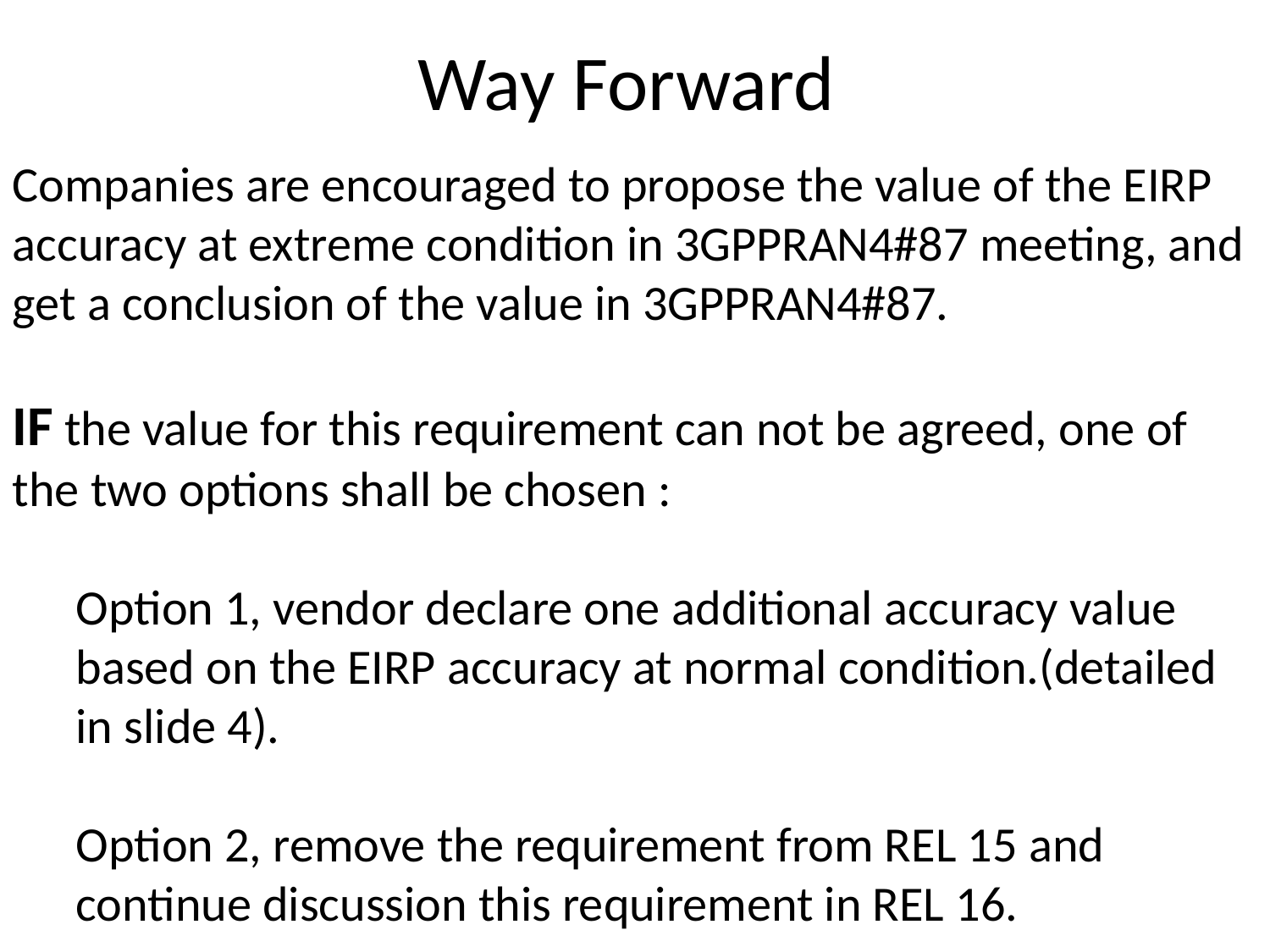

# Way Forward
Companies are encouraged to propose the value of the EIRP accuracy at extreme condition in 3GPPRAN4#87 meeting, and get a conclusion of the value in 3GPPRAN4#87.

IF the value for this requirement can not be agreed, one of the two options shall be chosen :

Option 1, vendor declare one additional accuracy value based on the EIRP accuracy at normal condition.(detailed in slide 4).

Option 2, remove the requirement from REL 15 and continue discussion this requirement in REL 16.